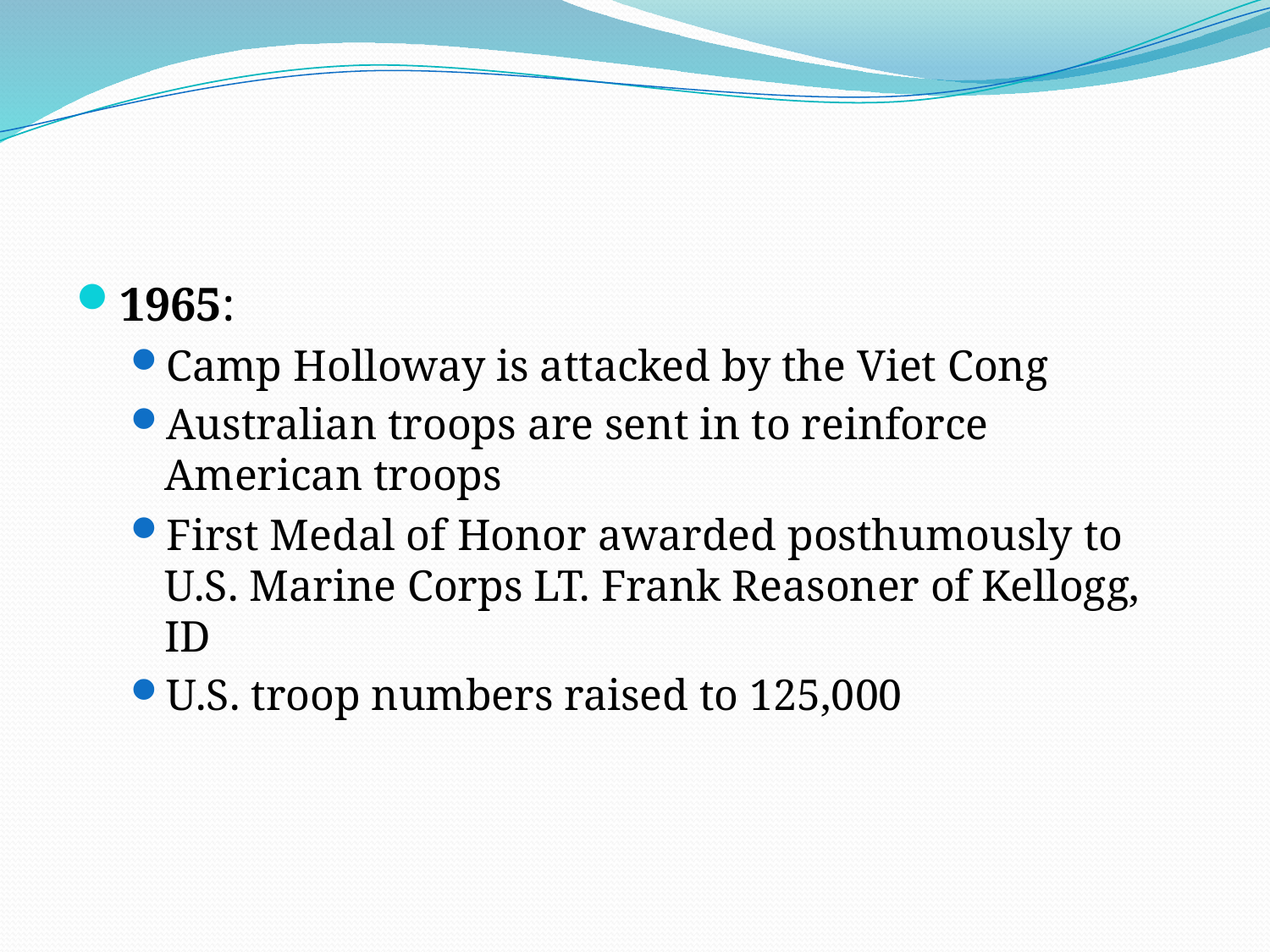

#
1965:
Camp Holloway is attacked by the Viet Cong
Australian troops are sent in to reinforce American troops
First Medal of Honor awarded posthumously to U.S. Marine Corps LT. Frank Reasoner of Kellogg, ID
U.S. troop numbers raised to 125,000